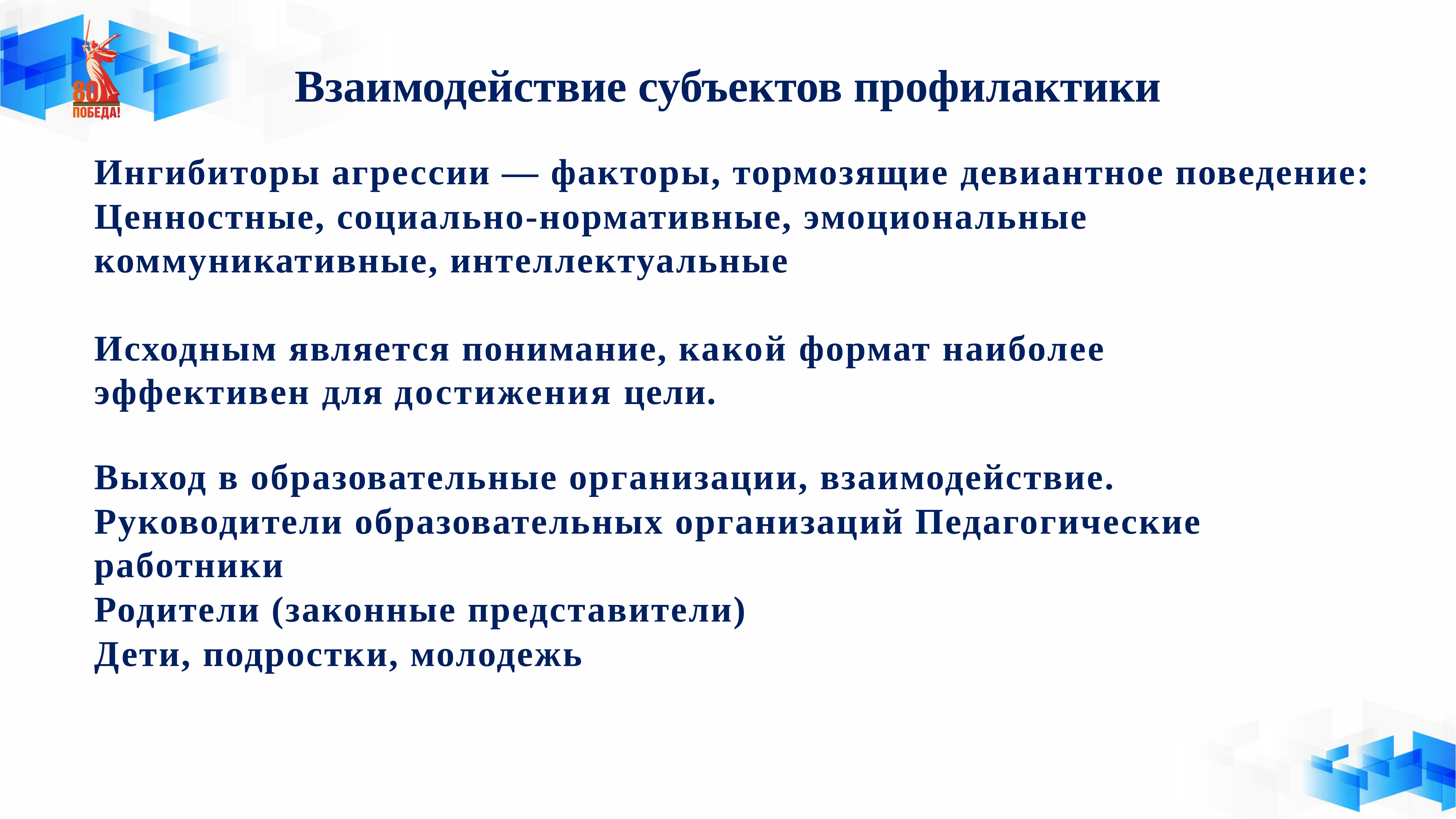

# Взаимодействие субъектов профилактики
Ингибиторы агрессии — факторы, тормозящие девиантное поведение:
Ценностные, социально-нормативные, эмоциональные коммуникативные, интеллектуальные
Исходным является понимание, какой формат наиболее эффективен для достижения цели.
Выход в образовательные организации, взаимодействие.
Руководители образовательных организаций Педагогические работники
Родители (законные представители)
Дети, подростки, молодежь